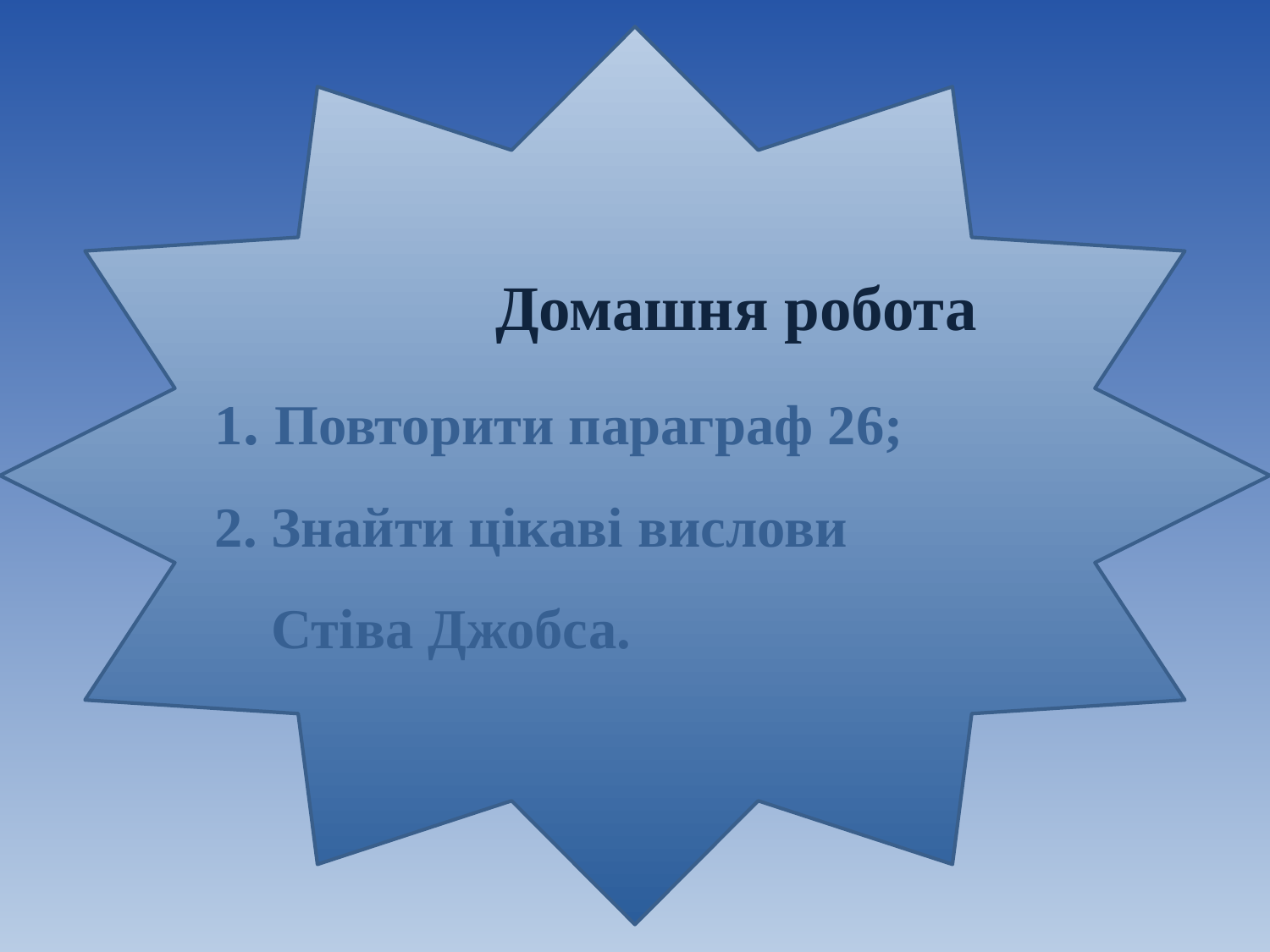

Домашня робота
1. Повторити параграф 26;
2. Знайти цікаві вислови
    Стіва Джобса.